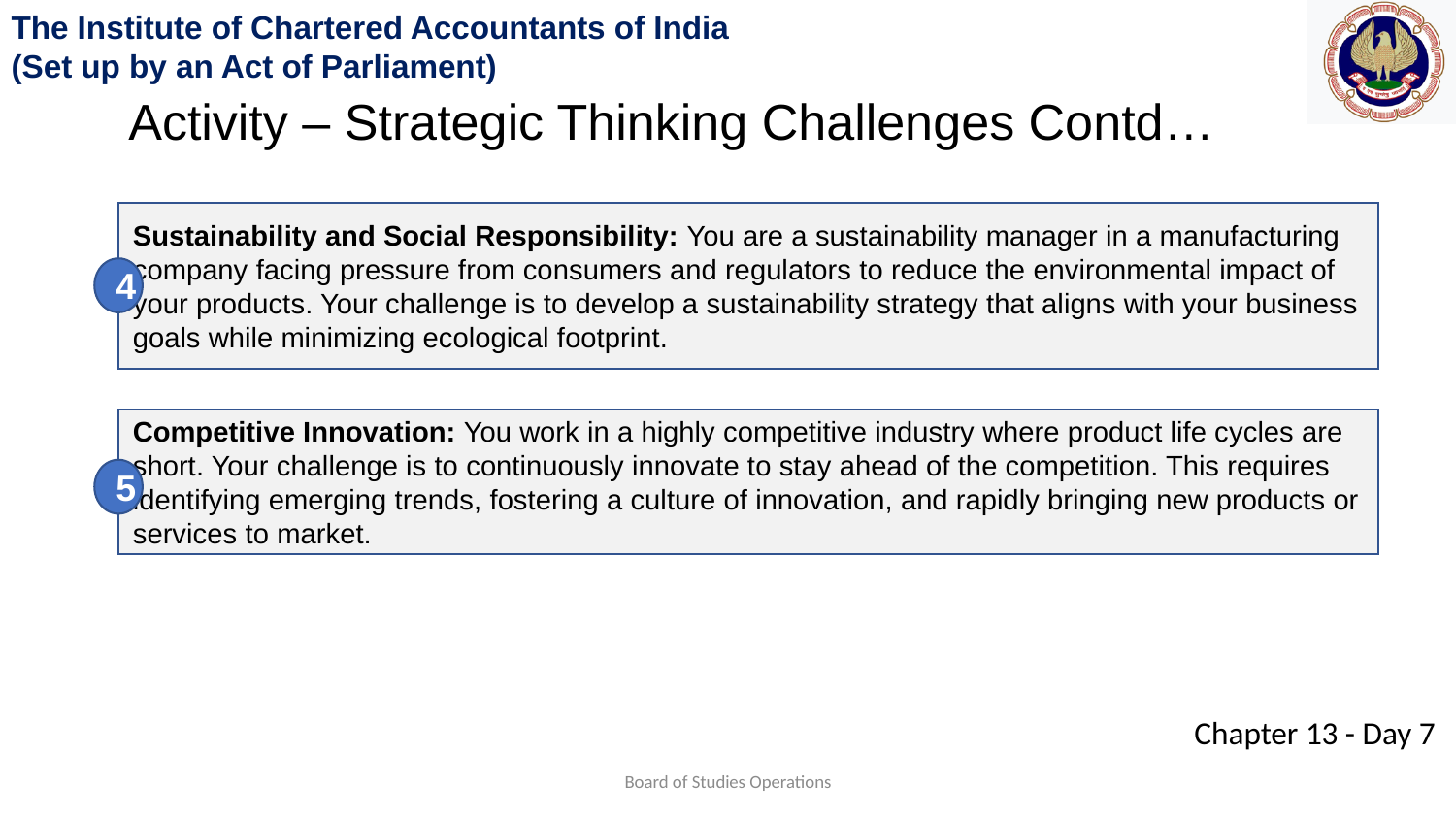

Activity – Strategic Thinking Challenges Contd…
Sustainability and Social Responsibility: You are a sustainability manager in a manufacturing company facing pressure from consumers and regulators to reduce the environmental impact of your products. Your challenge is to develop a sustainability strategy that aligns with your business goals while minimizing ecological footprint.
4
Competitive Innovation: You work in a highly competitive industry where product life cycles are short. Your challenge is to continuously innovate to stay ahead of the competition. This requires identifying emerging trends, fostering a culture of innovation, and rapidly bringing new products or services to market.
5
Board of Studies Operations